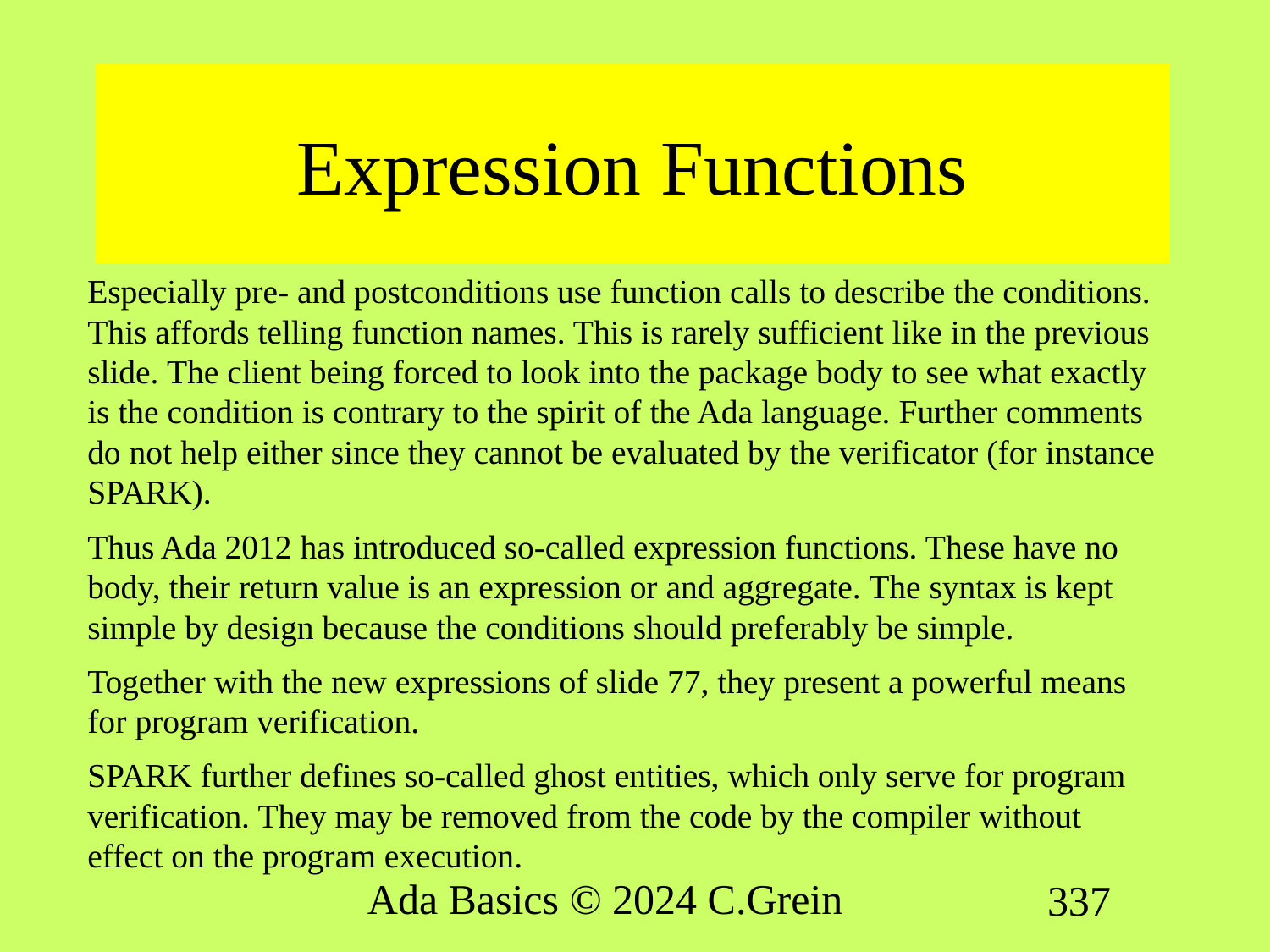

# Expression Functions
Especially pre- and postconditions use function calls to describe the conditions. This affords telling function names. This is rarely sufficient like in the previous slide. The client being forced to look into the package body to see what exactly is the condition is contrary to the spirit of the Ada language. Further comments do not help either since they cannot be evaluated by the verificator (for instance SPARK).
Thus Ada 2012 has introduced so-called expression functions. These have no body, their return value is an expression or and aggregate. The syntax is kept simple by design because the conditions should preferably be simple.
Together with the new expressions of slide 77, they present a powerful means for program verification.
SPARK further defines so-called ghost entities, which only serve for program verification. They may be removed from the code by the compiler without effect on the program execution.
Ada Basics © 2024 C.Grein
337